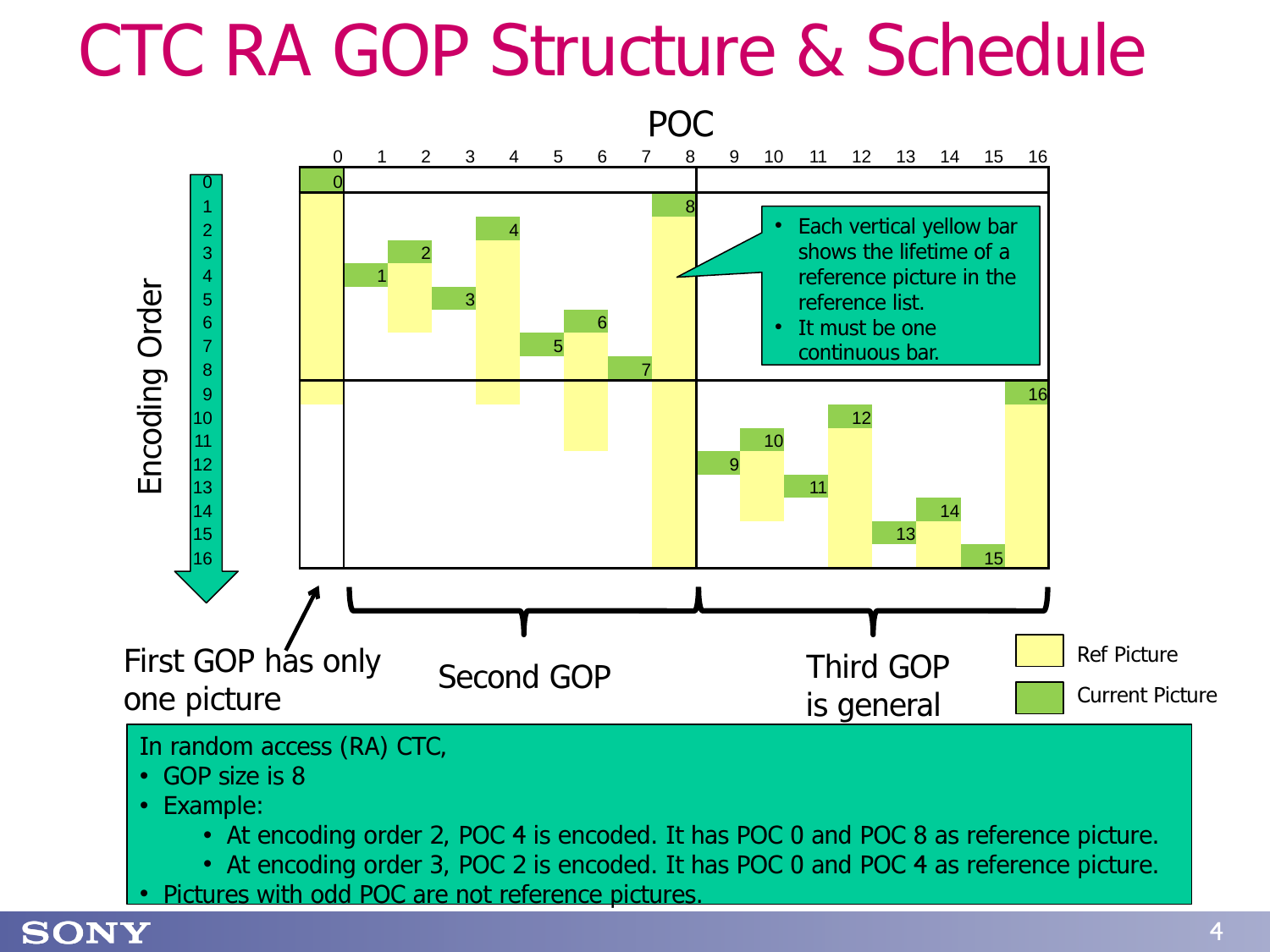

# CTC RA GOP Structure & Schedule
POC
|  |  | 0 | 1 | 2 | 3 | 4 | 5 | 6 | 7 | 8 | 9 | 10 | 11 | 12 | 13 | 14 | 15 | 16 |
| --- | --- | --- | --- | --- | --- | --- | --- | --- | --- | --- | --- | --- | --- | --- | --- | --- | --- | --- |
| 0 |  | 0 |  |  |  |  |  |  |  |  |  |  |  |  |  |  |  |  |
| 1 |  |  |  |  |  |  |  |  |  | 8 |  |  |  |  |  |  |  |  |
| 2 |  |  |  |  |  | 4 |  |  |  |  |  |  |  |  |  |  |  |  |
| 3 |  |  |  | 2 |  |  |  |  |  |  |  |  |  |  |  |  |  |  |
| 4 |  |  | 1 |  |  |  |  |  |  |  |  |  |  |  |  |  |  |  |
| 5 |  |  |  |  | 3 |  |  |  |  |  |  |  |  |  |  |  |  |  |
| 6 |  |  |  |  |  |  |  | 6 |  |  |  |  |  |  |  |  |  |  |
| 7 |  |  |  |  |  |  | 5 |  |  |  |  |  |  |  |  |  |  |  |
| 8 |  |  |  |  |  |  |  |  | 7 |  |  |  |  |  |  |  |  |  |
| 9 |  |  |  |  |  |  |  |  |  |  |  |  |  |  |  |  |  | 16 |
| 10 |  |  |  |  |  |  |  |  |  |  |  |  |  | 12 |  |  |  |  |
| 11 |  |  |  |  |  |  |  |  |  |  |  | 10 |  |  |  |  |  |  |
| 12 |  |  |  |  |  |  |  |  |  |  | 9 |  |  |  |  |  |  |  |
| 13 |  |  |  |  |  |  |  |  |  |  |  |  | 11 |  |  |  |  |  |
| 14 |  |  |  |  |  |  |  |  |  |  |  |  |  |  |  | 14 |  |  |
| 15 |  |  |  |  |  |  |  |  |  |  |  |  |  |  | 13 |  |  |  |
| 16 |  |  |  |  |  |  |  |  |  |  |  |  |  |  |  |  | 15 |  |

Each vertical yellow bar shows the lifetime of a reference picture in the reference list.
It must be one continuous bar.
Encoding Order

First GOP has only one picture

Ref Picture
Third GOP
is general
Second GOP
Current Picture

In random access (RA) CTC,
GOP size is 8
Example:
At encoding order 2, POC 4 is encoded. It has POC 0 and POC 8 as reference picture.
At encoding order 3, POC 2 is encoded. It has POC 0 and POC 4 as reference picture.
Pictures with odd POC are not reference pictures.
4